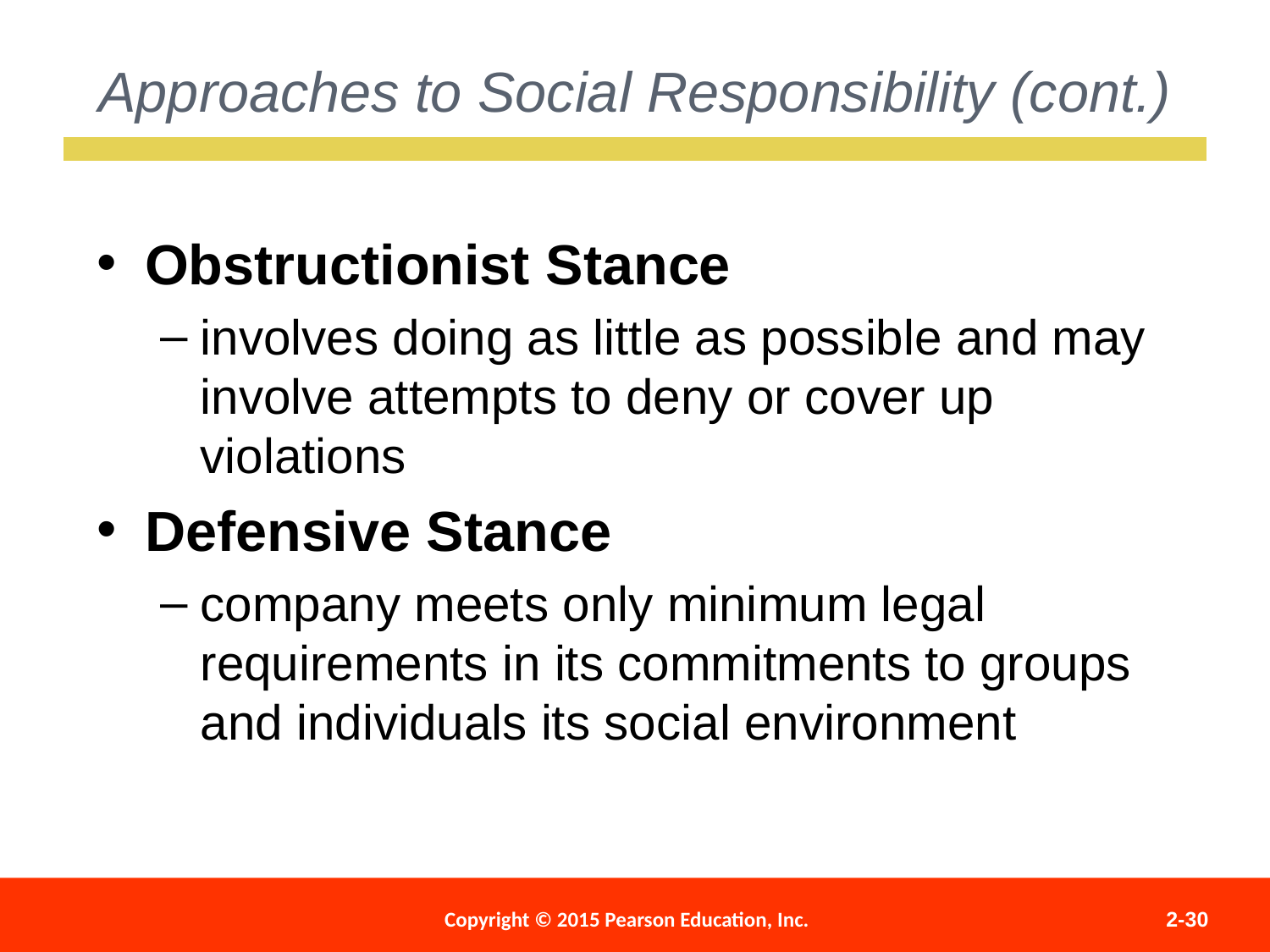

Approaches to Social Responsibility (cont.)
Obstructionist Stance
involves doing as little as possible and may involve attempts to deny or cover up violations
Defensive Stance
company meets only minimum legal requirements in its commitments to groups and individuals its social environment